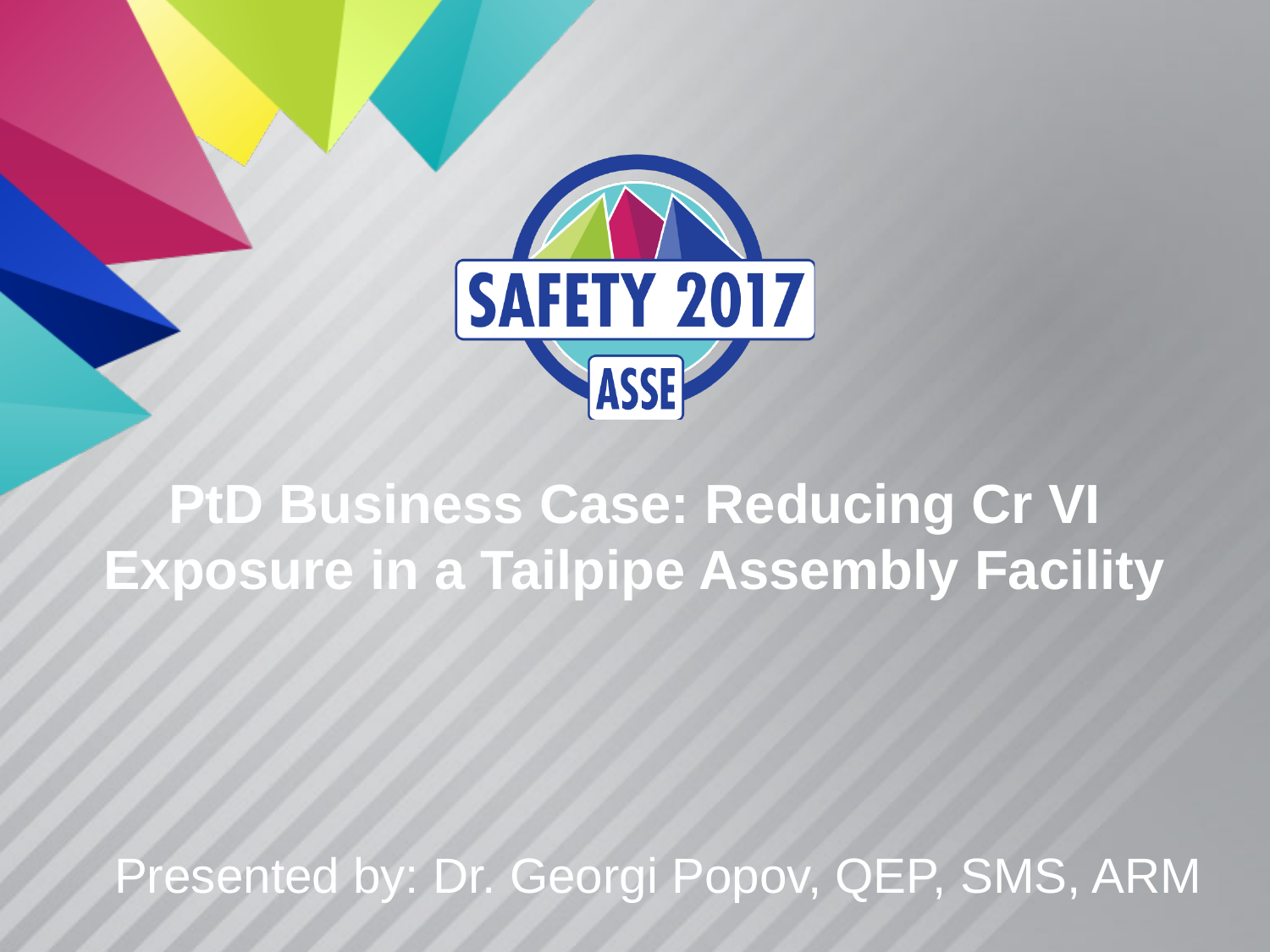

PtD Business Case: Reducing Cr VI Exposure in a Tailpipe Assembly Facility
Presented by: Dr. Georgi Popov, QEP, SMS, ARM